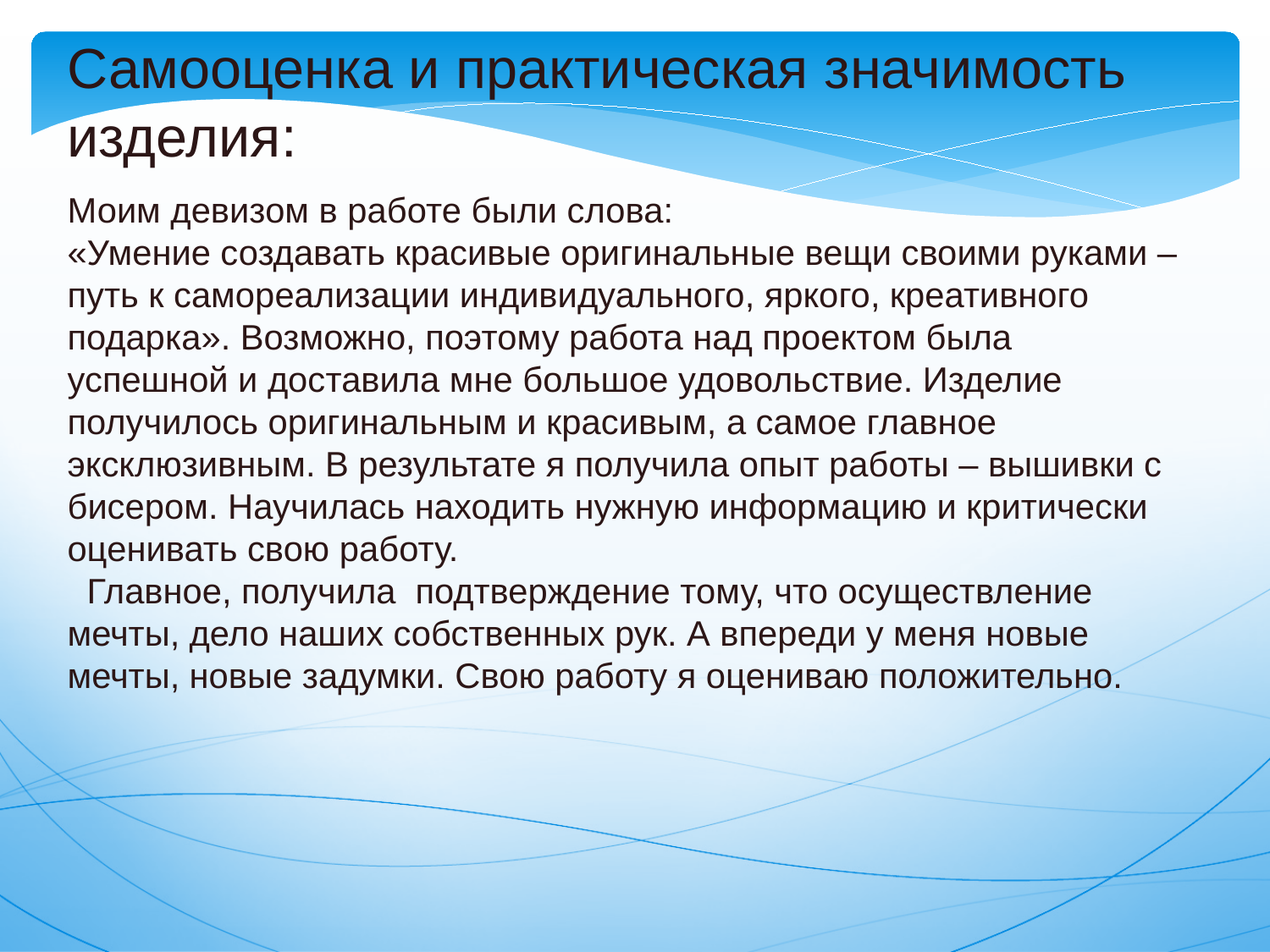

Самооценка и практическая значимость изделия:
Моим девизом в работе были слова:
«Умение создавать красивые оригинальные вещи своими руками – путь к самореализации индивидуального, яркого, креативного подарка». Возможно, поэтому работа над проектом была успешной и доставила мне большое удовольствие. Изделие получилось оригинальным и красивым, а самое главное эксклюзивным. В результате я получила опыт работы – вышивки с бисером. Научилась находить нужную информацию и критически оценивать свою работу.
  Главное, получила  подтверждение тому, что осуществление мечты, дело наших собственных рук. А впереди у меня новые мечты, новые задумки. Свою работу я оцениваю положительно.